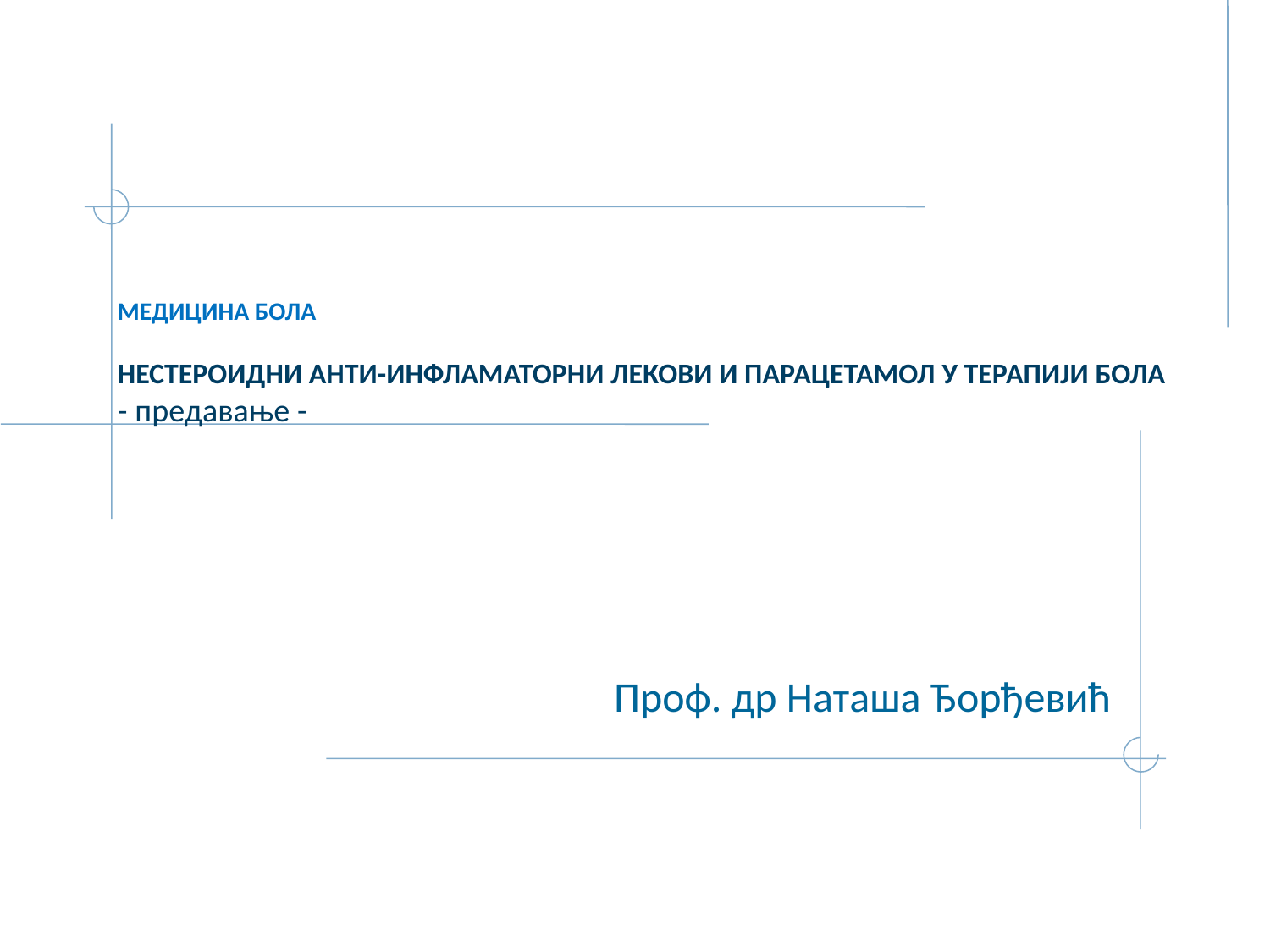

# МЕДИЦИНА БОЛА НЕСТЕРОИДНИ АНТИ-ИНФЛАМАТОРНИ ЛЕКОВИ И ПАРАЦЕТАМОЛ У ТЕРАПИЈИ БОЛА - предавање -

Проф. др Наташа Ђорђевић